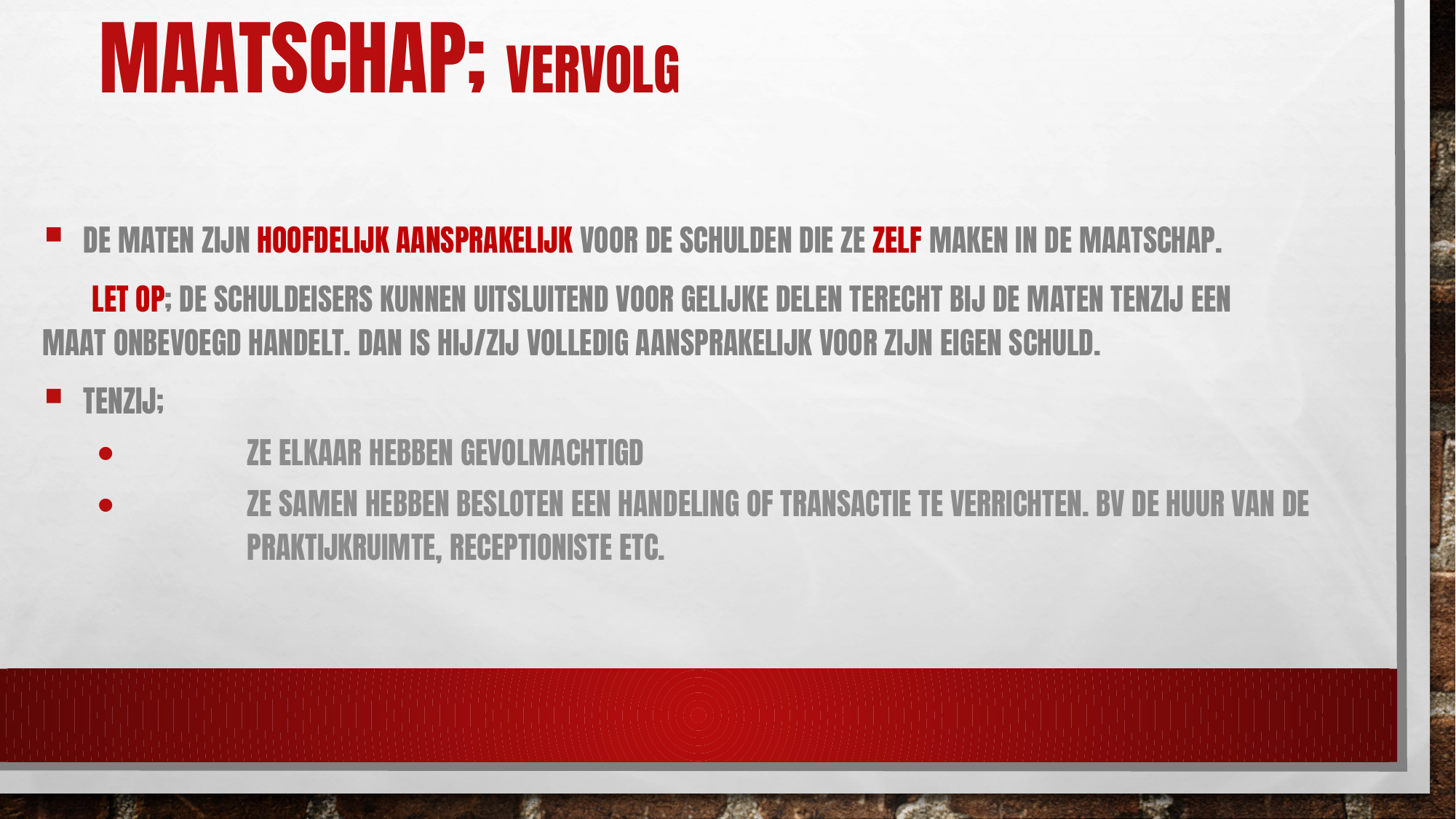

# Maatschap; vervolg
De maten zijn hoofdelijk aansprakelijk voor de schulden die ze zelf maken in de maatschap.
       Let op; de schuldeisers kunnen uitsluitend voor gelijke delen terecht bij de maten tenzij een 	  maat onbevoegd handelt. Dan is hij/zij volledig aansprakelijk voor zijn eigen schuld.
Tenzij;
	ze elkaar hebben gevolmachtigd
	ze samen hebben besloten een handeling of transactie te verrichten. Bv de huur van de 	praktijkruimte, receptioniste etc.